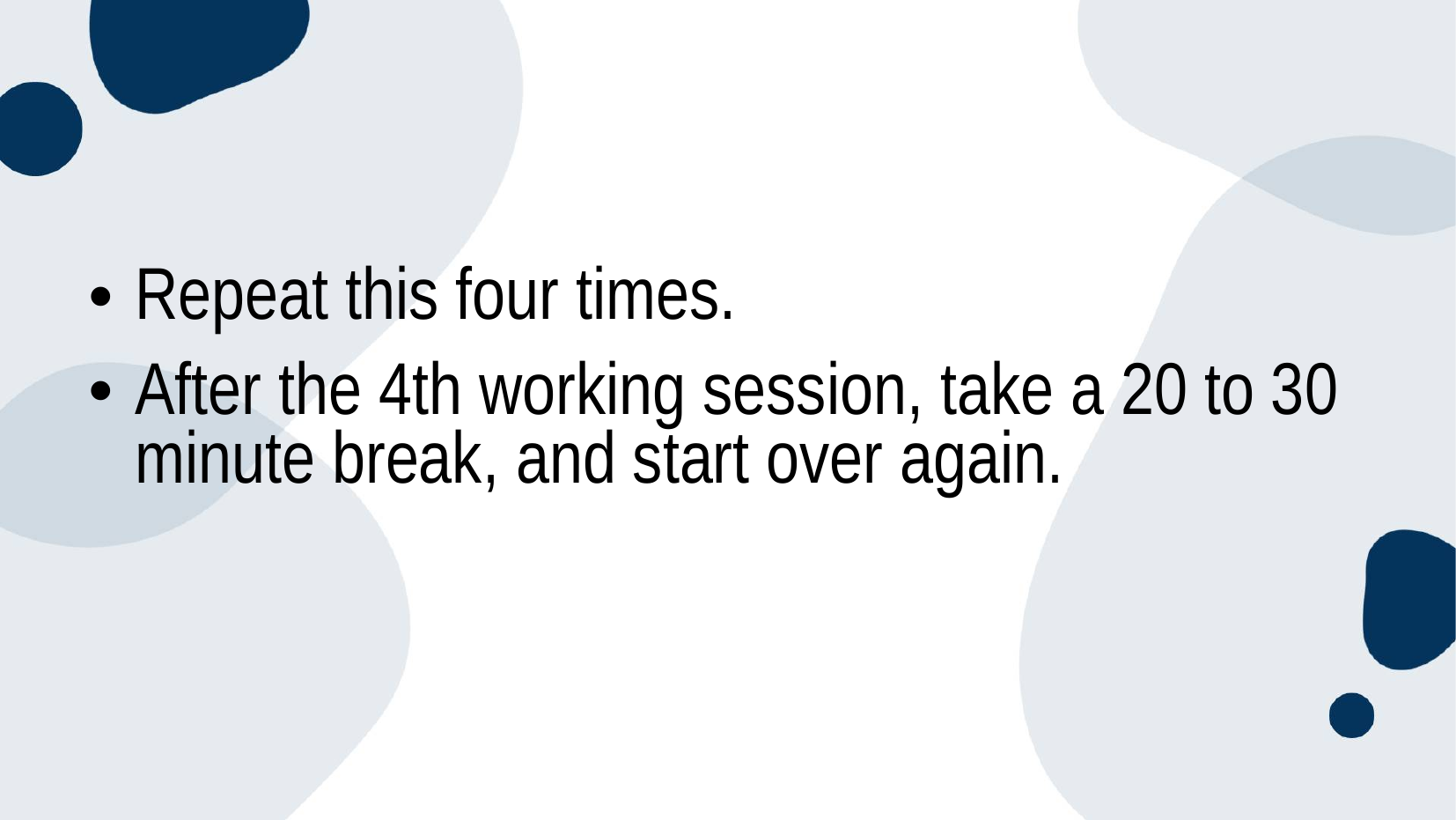

Repeat this four times.
After the 4th working session, take a 20 to 30 minute break, and start over again.